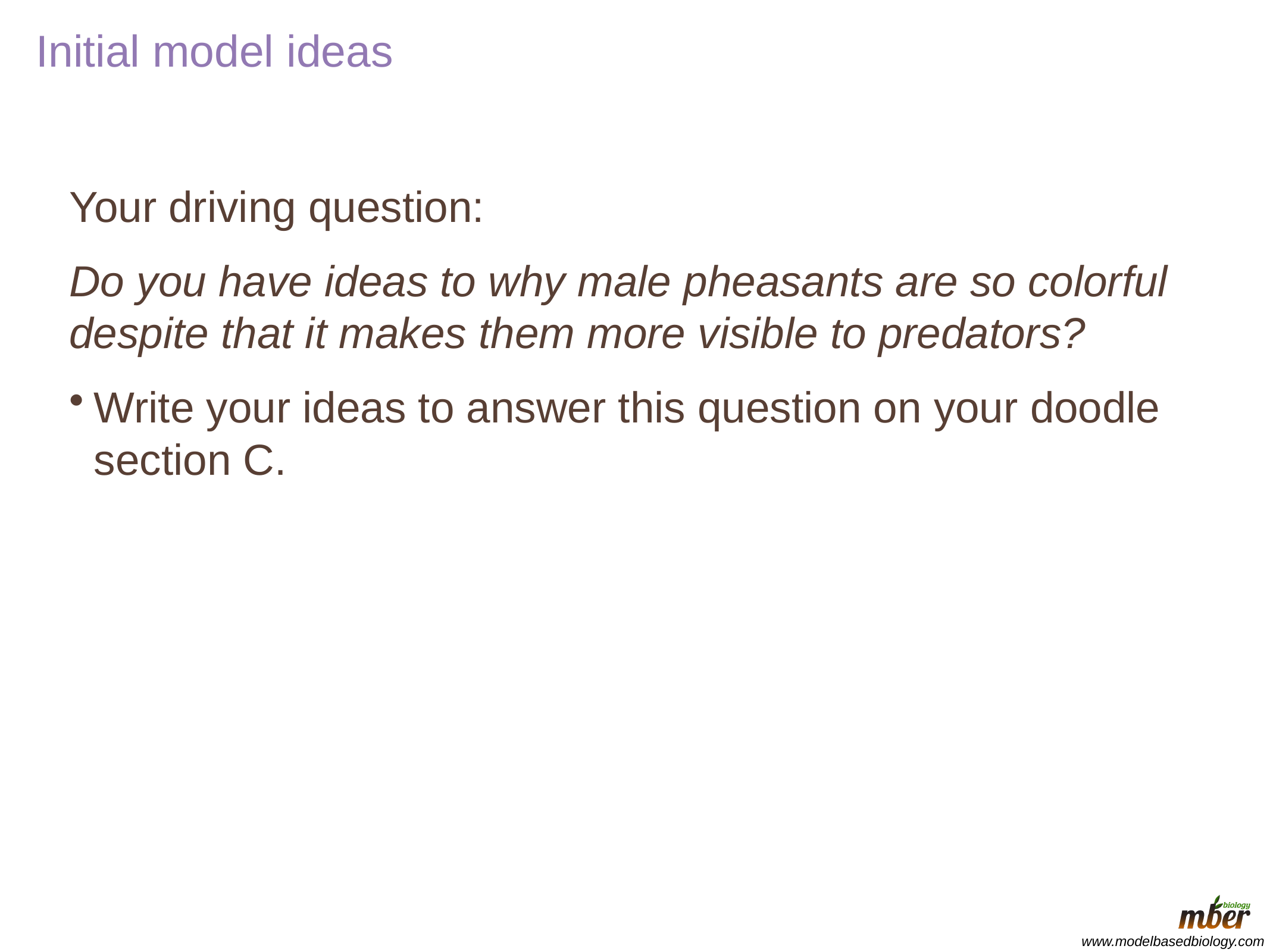

Initial model ideas
Your driving question:
Do you have ideas to why male pheasants are so colorful despite that it makes them more visible to predators?
Write your ideas to answer this question on your doodle section C.